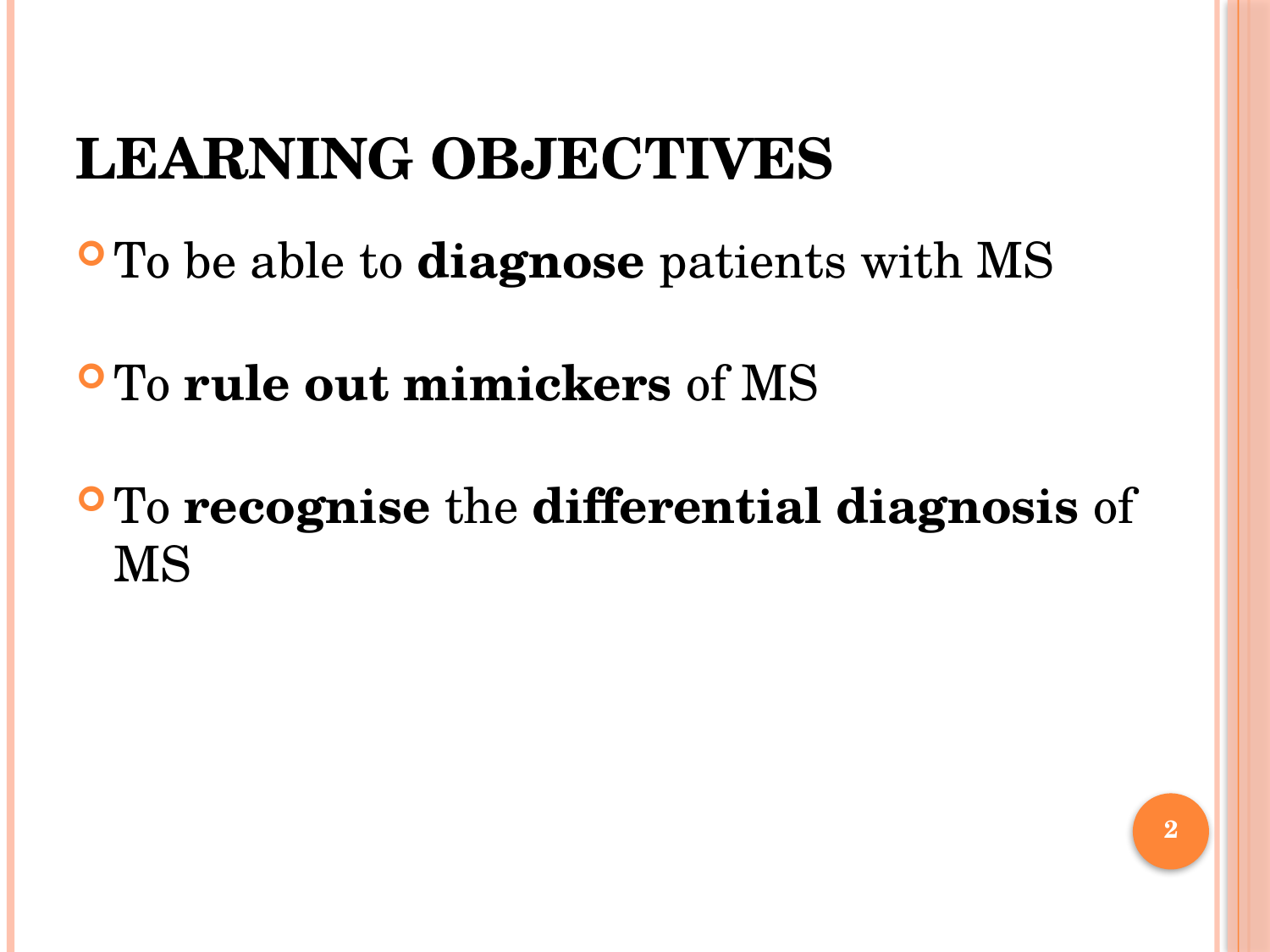

# Learning objectives
To be able to diagnose patients with MS

To rule out mimickers of MS

To recognise the differential diagnosis of MS

2